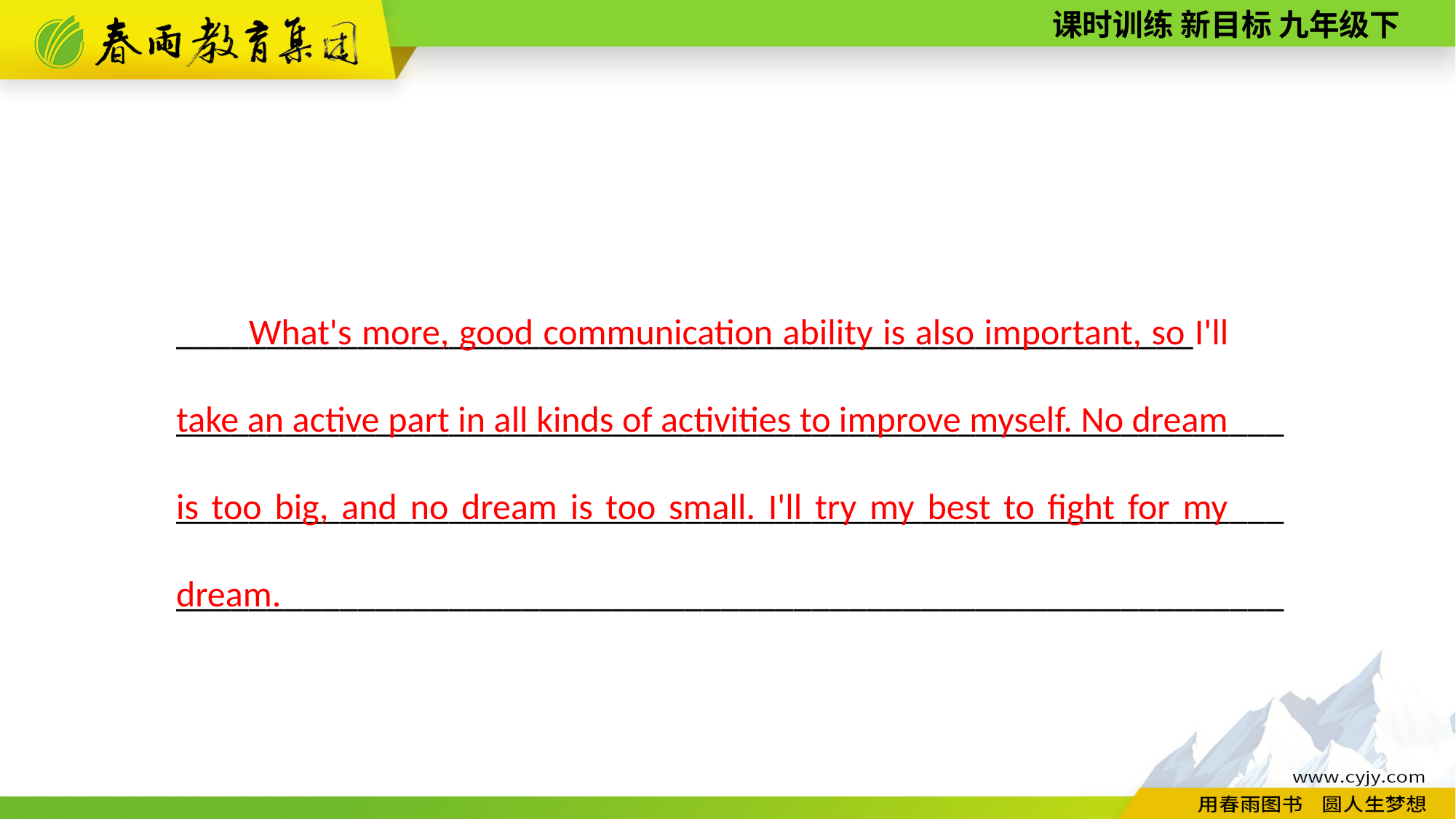

________________________________________________________
_____________________________________________________________
_____________________________________________________________
_____________________________________________________________
What's more, good communication ability is also important, so I'll take an active part in all kinds of activities to improve myself. No dream is too big, and no dream is too small. I'll try my best to fight for my dream.